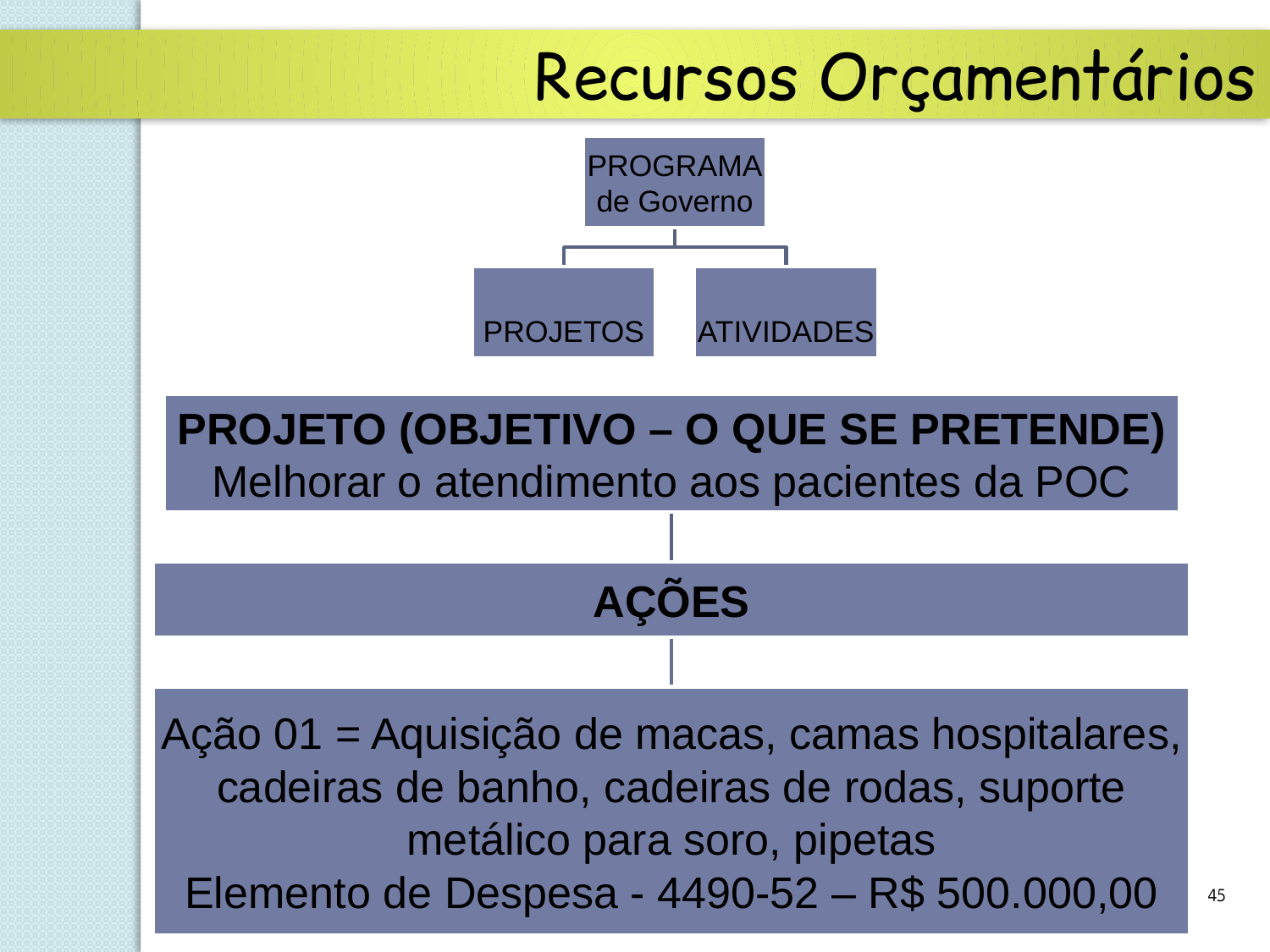

Recursos Orçamentários
PROGRAMA
de Governo

PROJETOS

ATIVIDADES
PROJETO (OBJETIVO – O QUE SE PRETENDE)
Melhorar o atendimento aos pacientes da POC
AÇÕES
Ação 01 = Aquisição de macas, camas hospitalares, cadeiras de banho, cadeiras de rodas, suporte metálico para soro, pipetas
Elemento de Despesa - 4490-52 – R$ 500.000,00
45